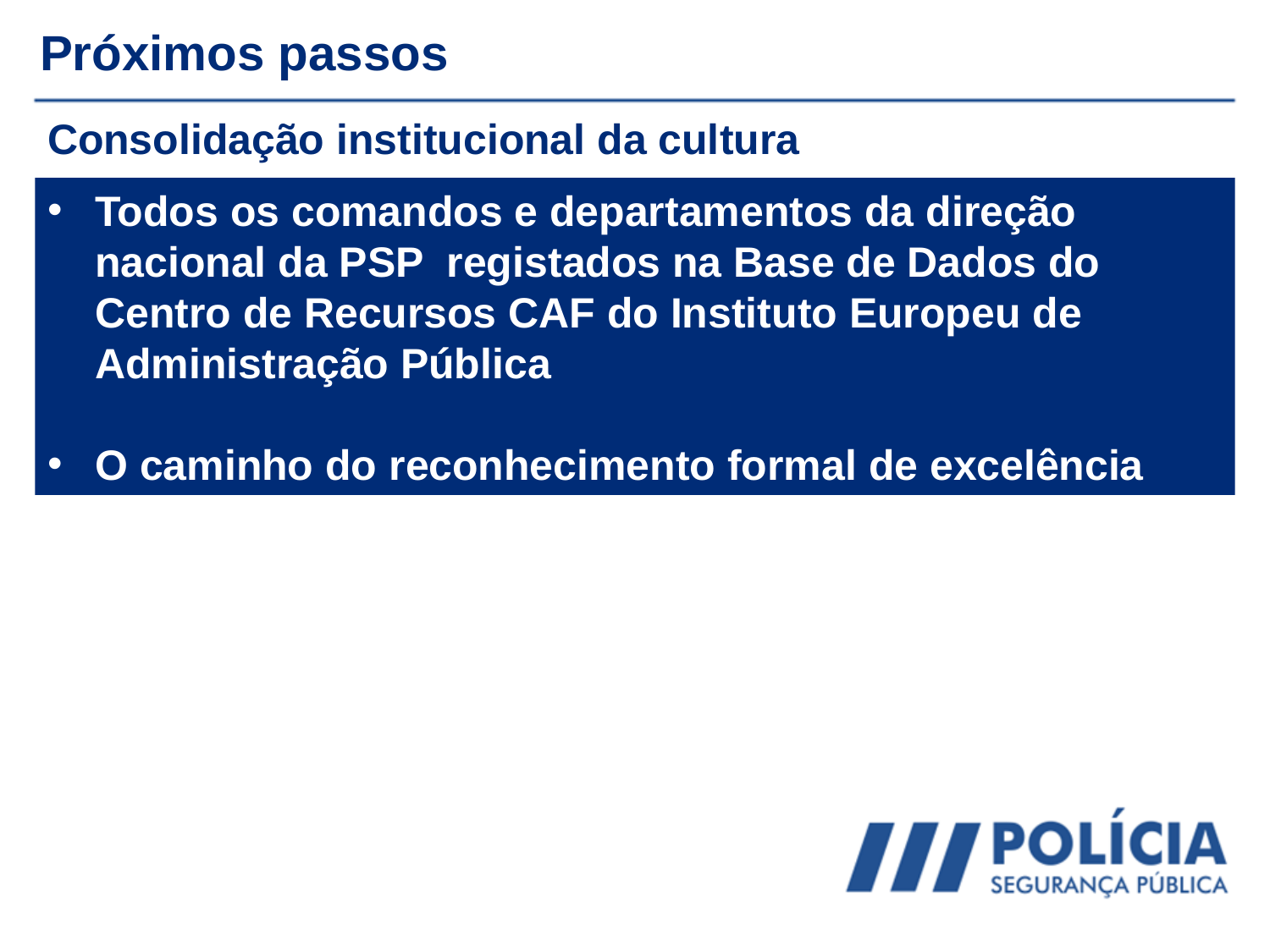

Próximos passos
Consolidação institucional da cultura
Todos os comandos e departamentos da direção nacional da PSP  registados na Base de Dados do Centro de Recursos CAF do Instituto Europeu de Administração Pública

O caminho do reconhecimento formal de excelência